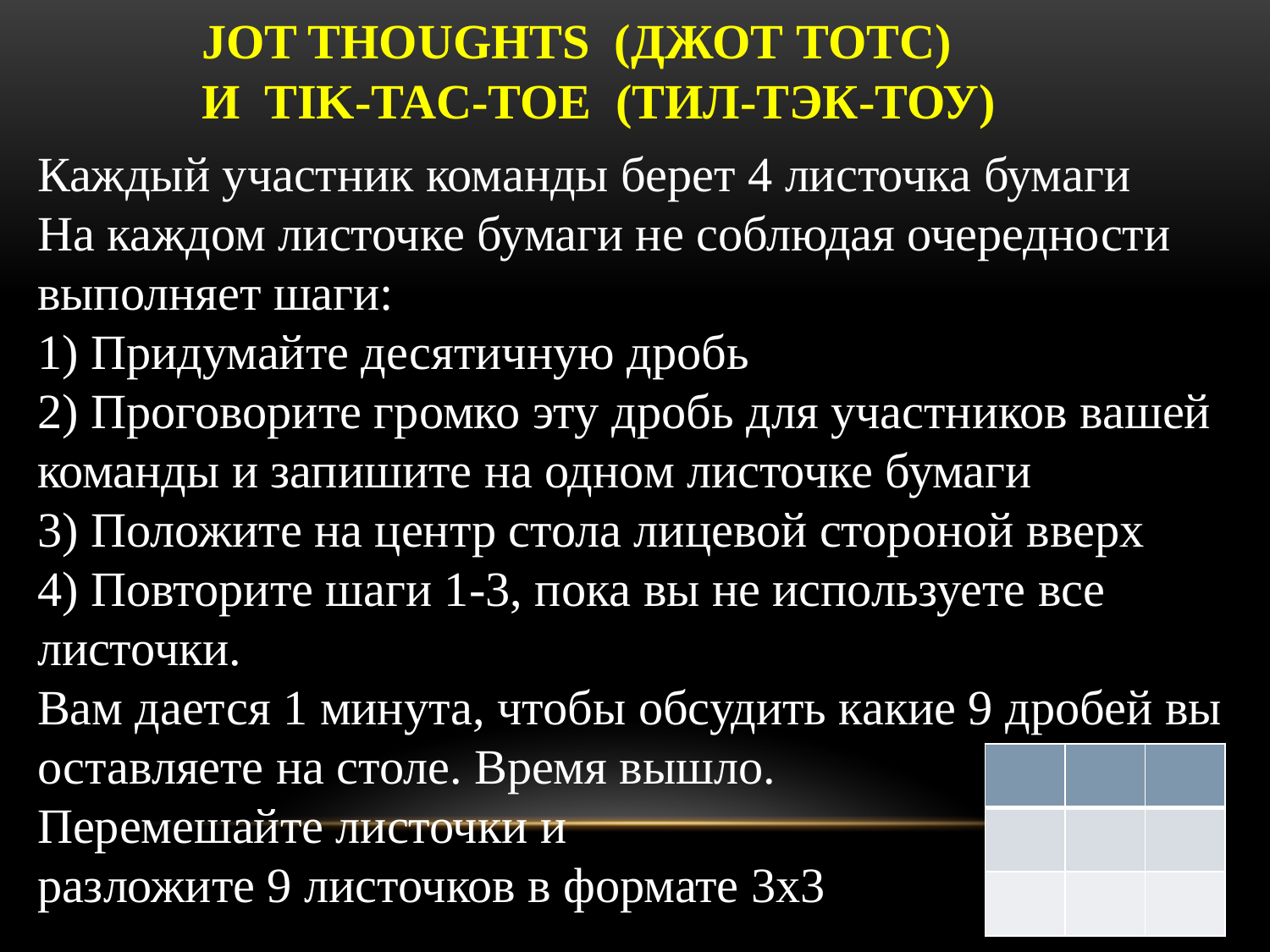

JOT THOUGHTS  (ДЖОТ ТОТС)
И  TIK-TAC-TOE  (ТИЛ-ТЭК-ТОУ)
Каждый участник команды берет 4 листочка бумаги
На каждом листочке бумаги не соблюдая очередности выполняет шаги:
1) Придумайте десятичную дробь
2) Проговорите громко эту дробь для участников вашей команды и запишите на одном листочке бумаги
3) Положите на центр стола лицевой стороной вверх
4) Повторите шаги 1-3, пока вы не используете все листочки.
Вам дается 1 минута, чтобы обсудить какие 9 дробей вы оставляете на столе. Время вышло.
Перемешайте листочки и
разложите 9 листочков в формате 3x3
|  |  |  |
| --- | --- | --- |
|  |  |  |
|  |  |  |